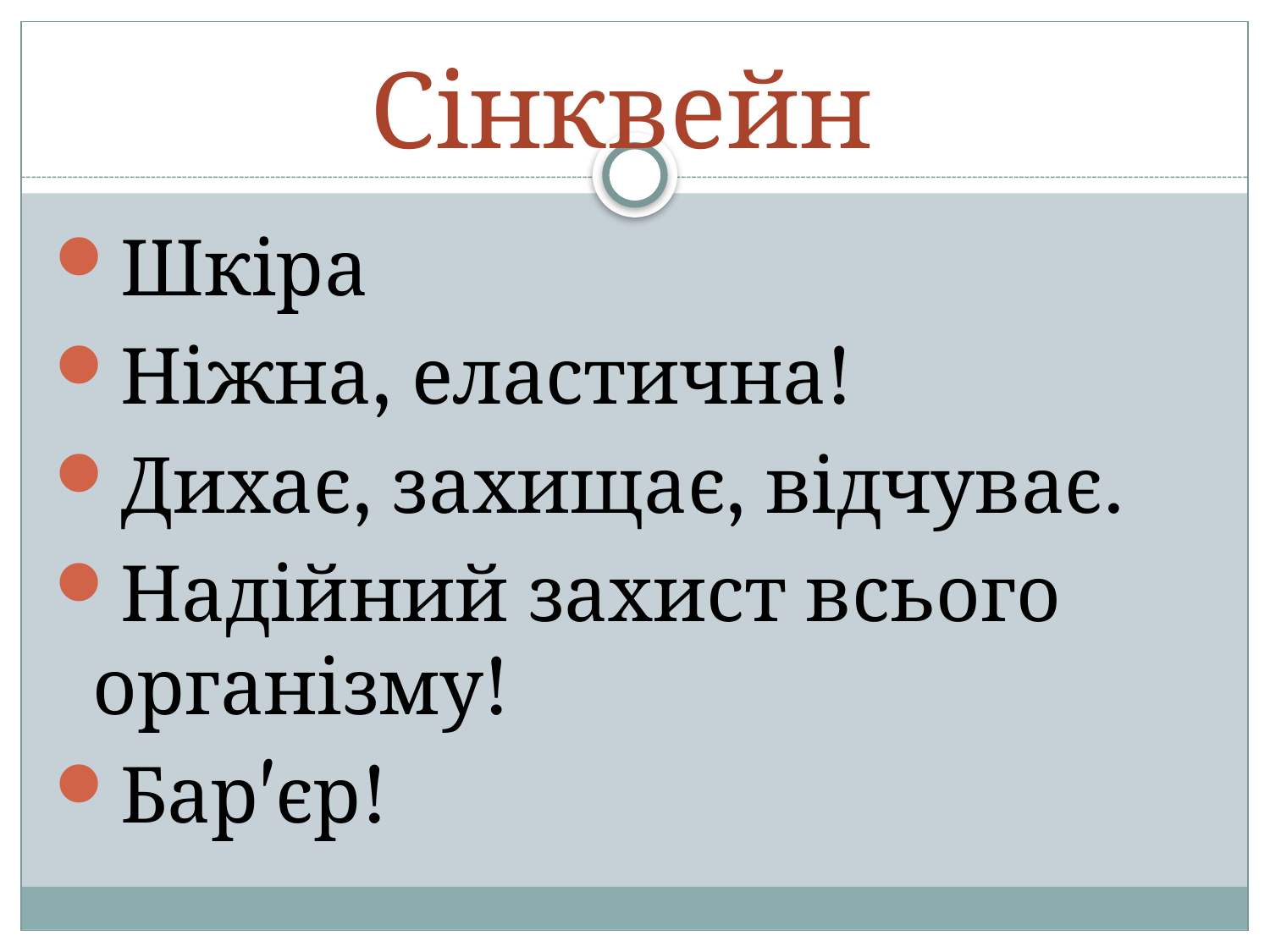

# Сінквейн
Шкіра
Ніжна, еластична!
Дихає, захищає, відчуває.
Надійний захист всього організму!
Бар'єр!